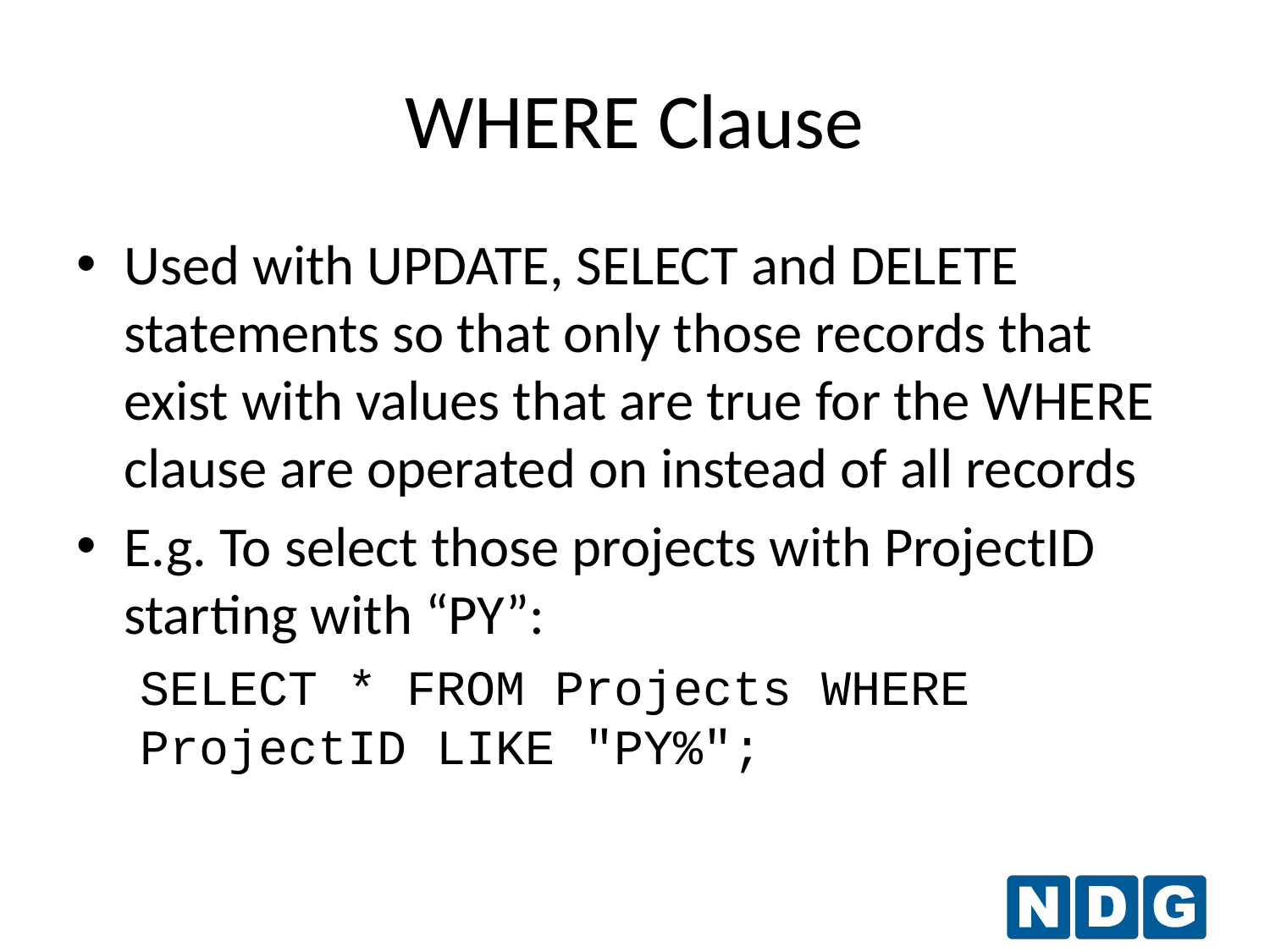

WHERE Clause
Used with UPDATE, SELECT and DELETE statements so that only those records that exist with values that are true for the WHERE clause are operated on instead of all records
E.g. To select those projects with ProjectID starting with “PY”:
SELECT * FROM Projects WHERE ProjectID LIKE "PY%";